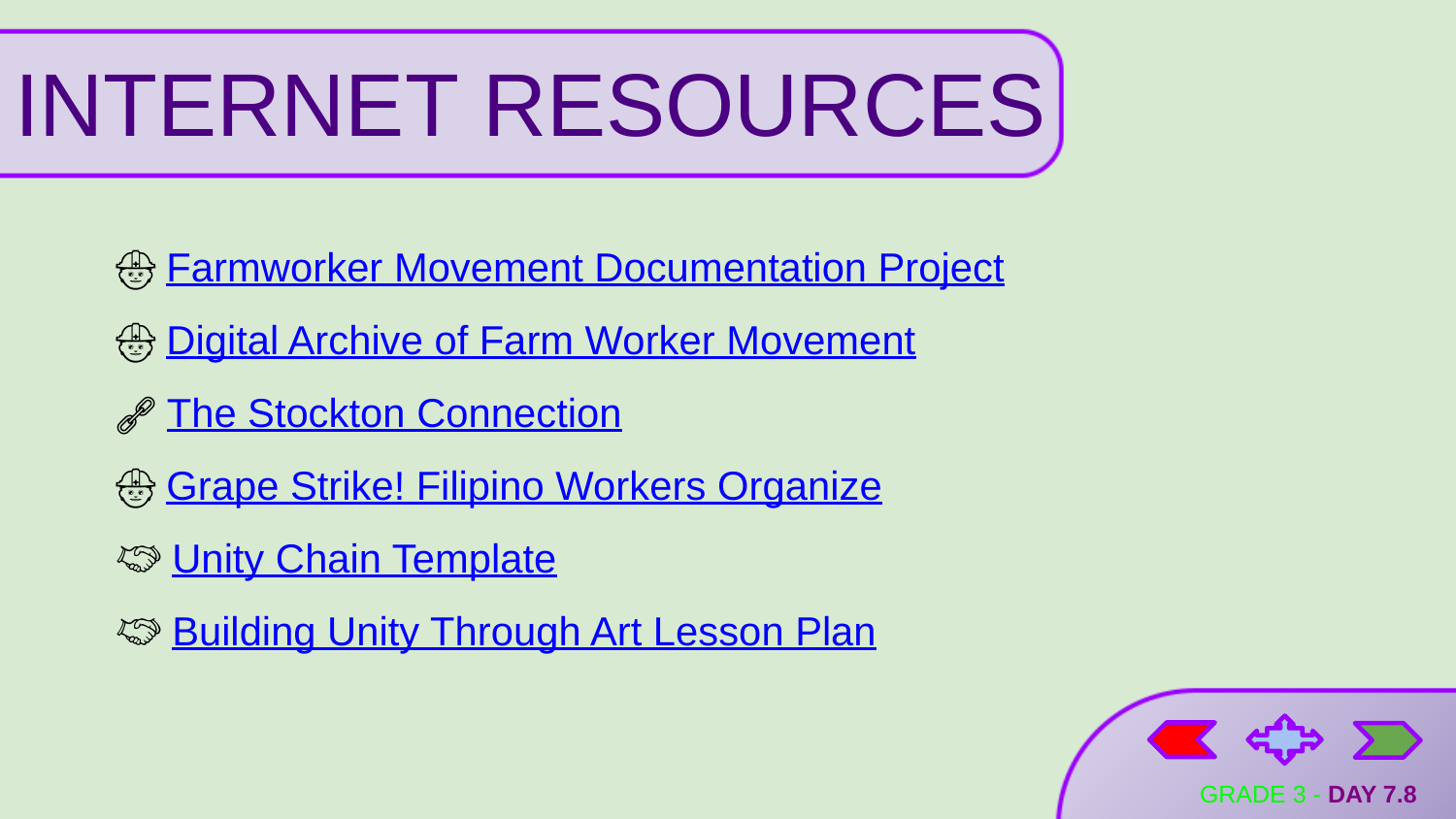

# INTERNET RESOURCES
👷 Farmworker Movement Documentation Project
👷 Digital Archive of Farm Worker Movement
🔗 The Stockton Connection
👷 Grape Strike! Filipino Workers Organize
🤝 Unity Chain Template
🤝 Building Unity Through Art Lesson Plan

GRADE 3 - DAY 7.8